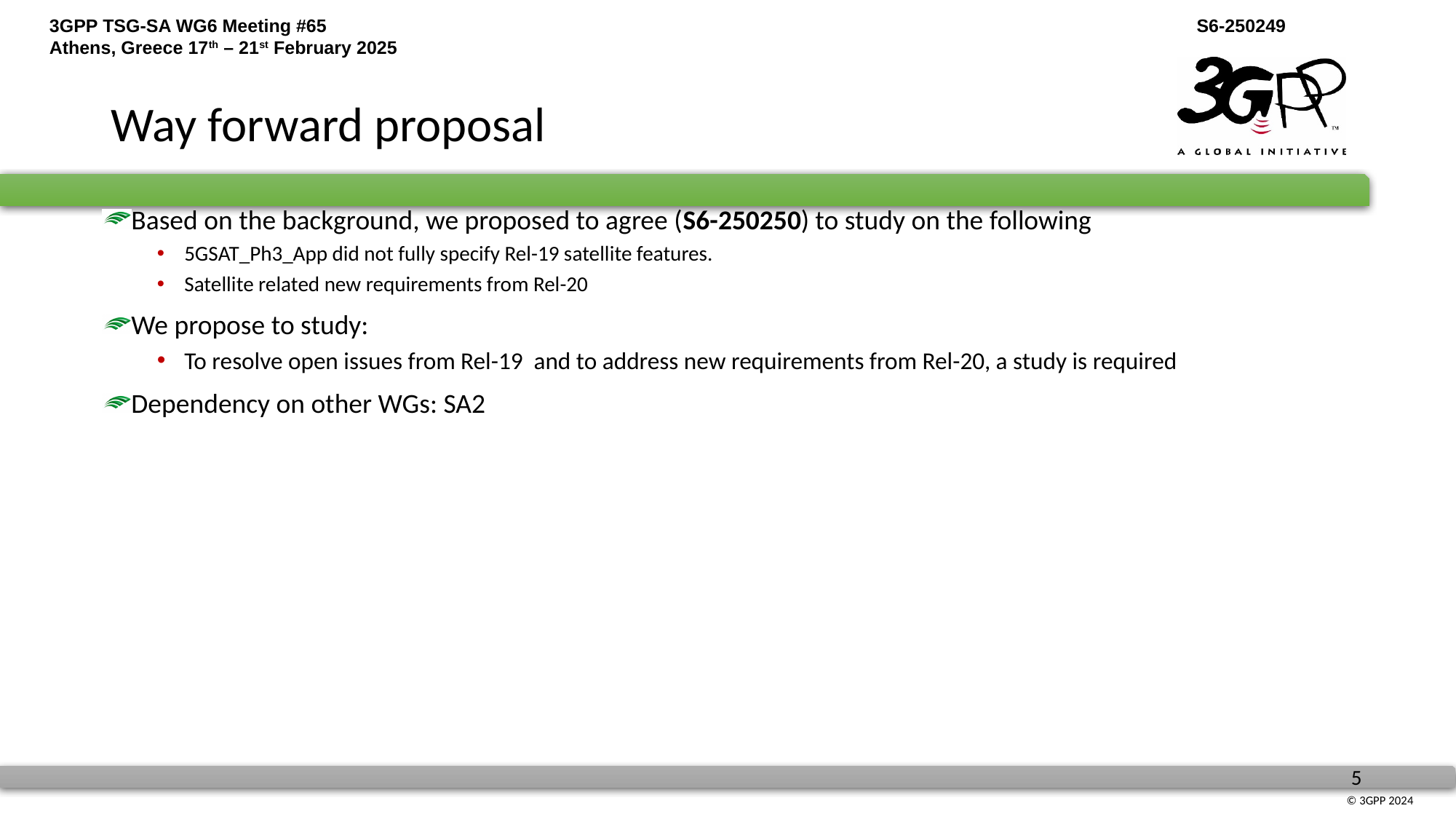

# Way forward proposal
Based on the background, we proposed to agree (S6-250250) to study on the following
5GSAT_Ph3_App did not fully specify Rel-19 satellite features.
Satellite related new requirements from Rel-20
We propose to study:
To resolve open issues from Rel-19  and to address new requirements from Rel-20, a study is required
Dependency on other WGs: SA2